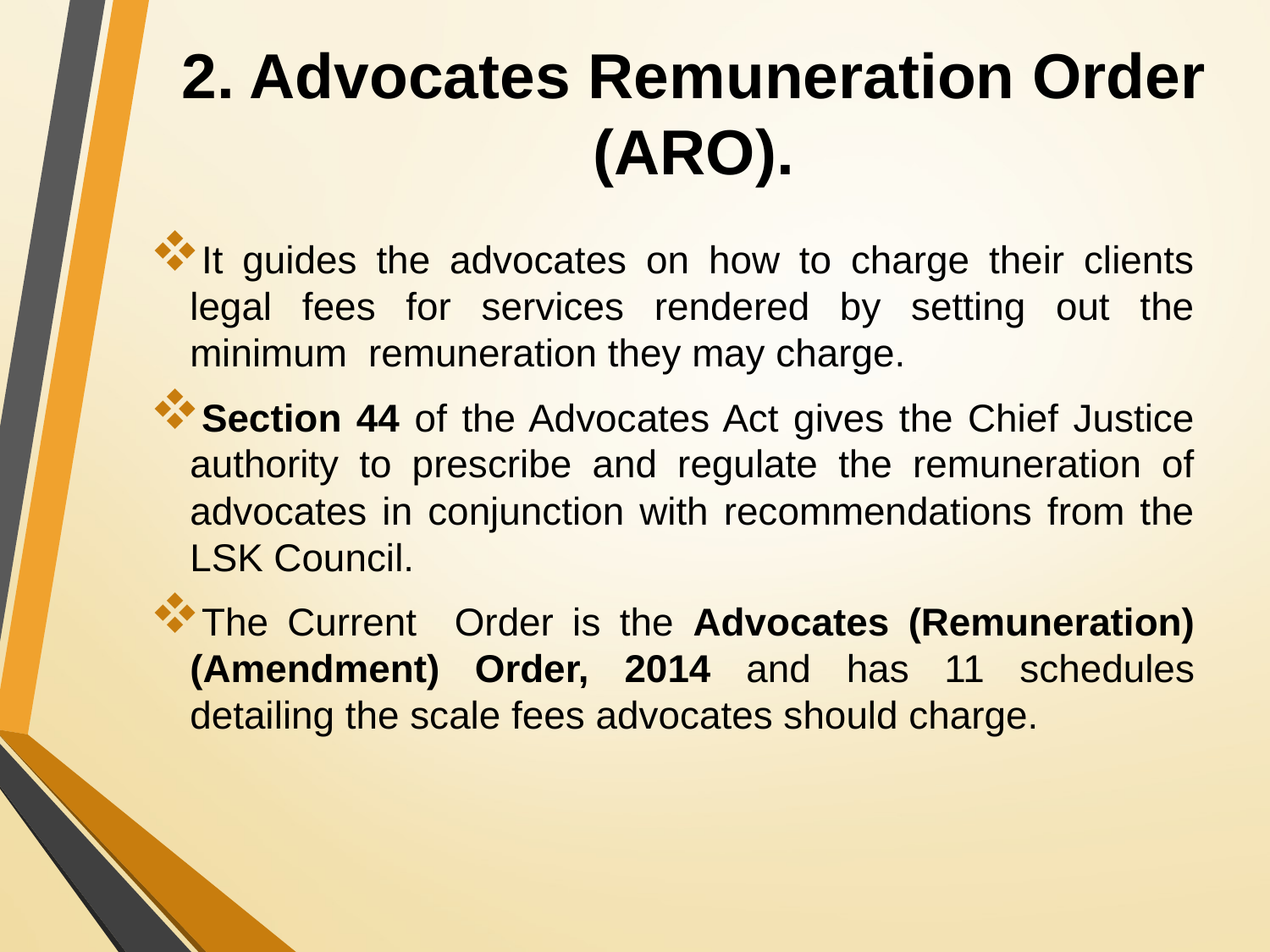

# 2. Advocates Remuneration Order (ARO).
It guides the advocates on how to charge their clients legal fees for services rendered by setting out the minimum  remuneration they may charge.
Section 44 of the Advocates Act gives the Chief Justice authority to prescribe and regulate the remuneration of advocates in conjunction with recommendations from the LSK Council.
The Current  Order is the Advocates (Remuneration) (Amendment) Order, 2014 and has 11 schedules detailing the scale fees advocates should charge.